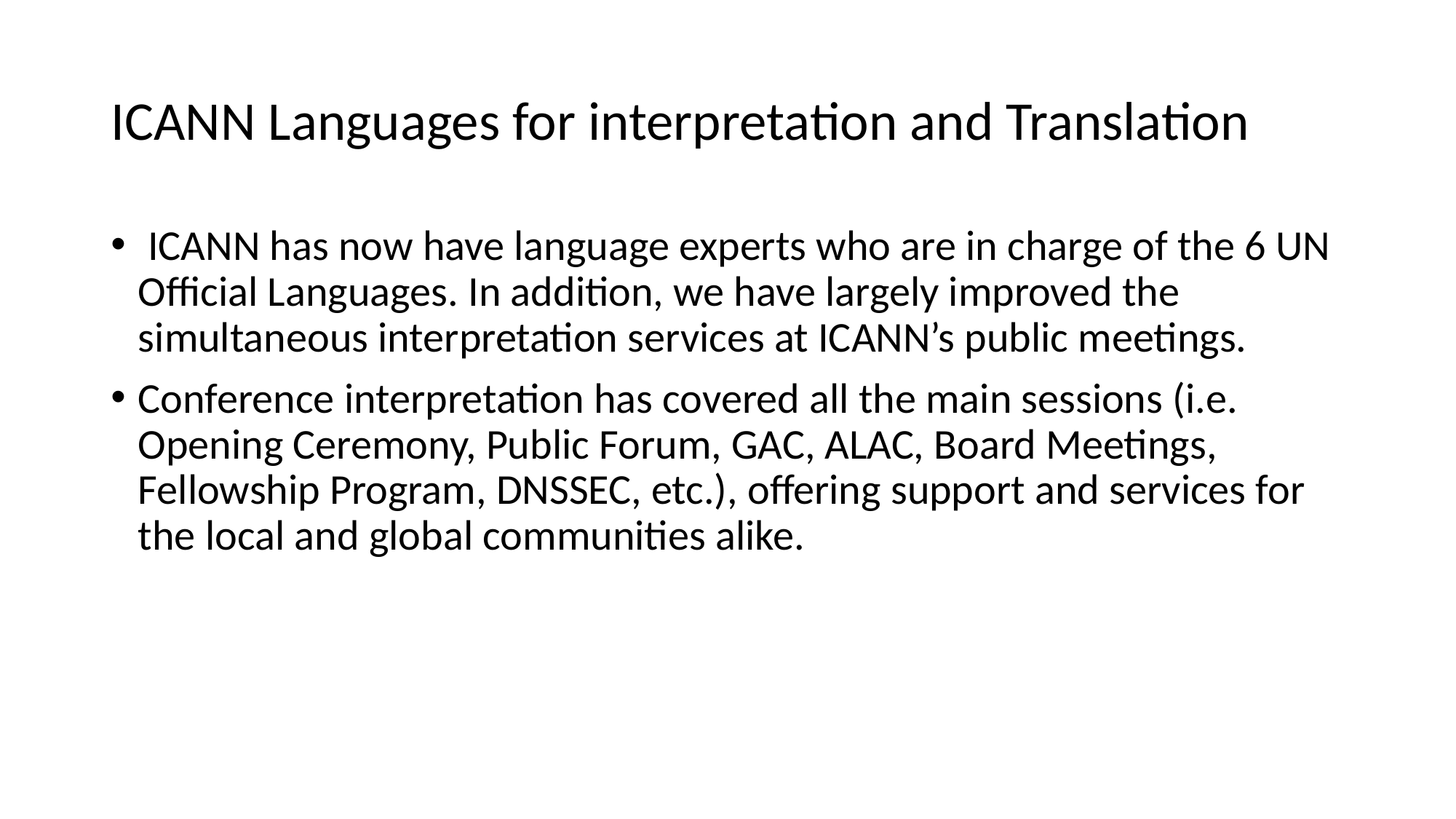

# ICANN Languages for interpretation and Translation
 ICANN has now have language experts who are in charge of the 6 UN Official Languages. In addition, we have largely improved the simultaneous interpretation services at ICANN’s public meetings.
Conference interpretation has covered all the main sessions (i.e. Opening Ceremony, Public Forum, GAC, ALAC, Board Meetings, Fellowship Program, DNSSEC, etc.), offering support and services for the local and global communities alike.